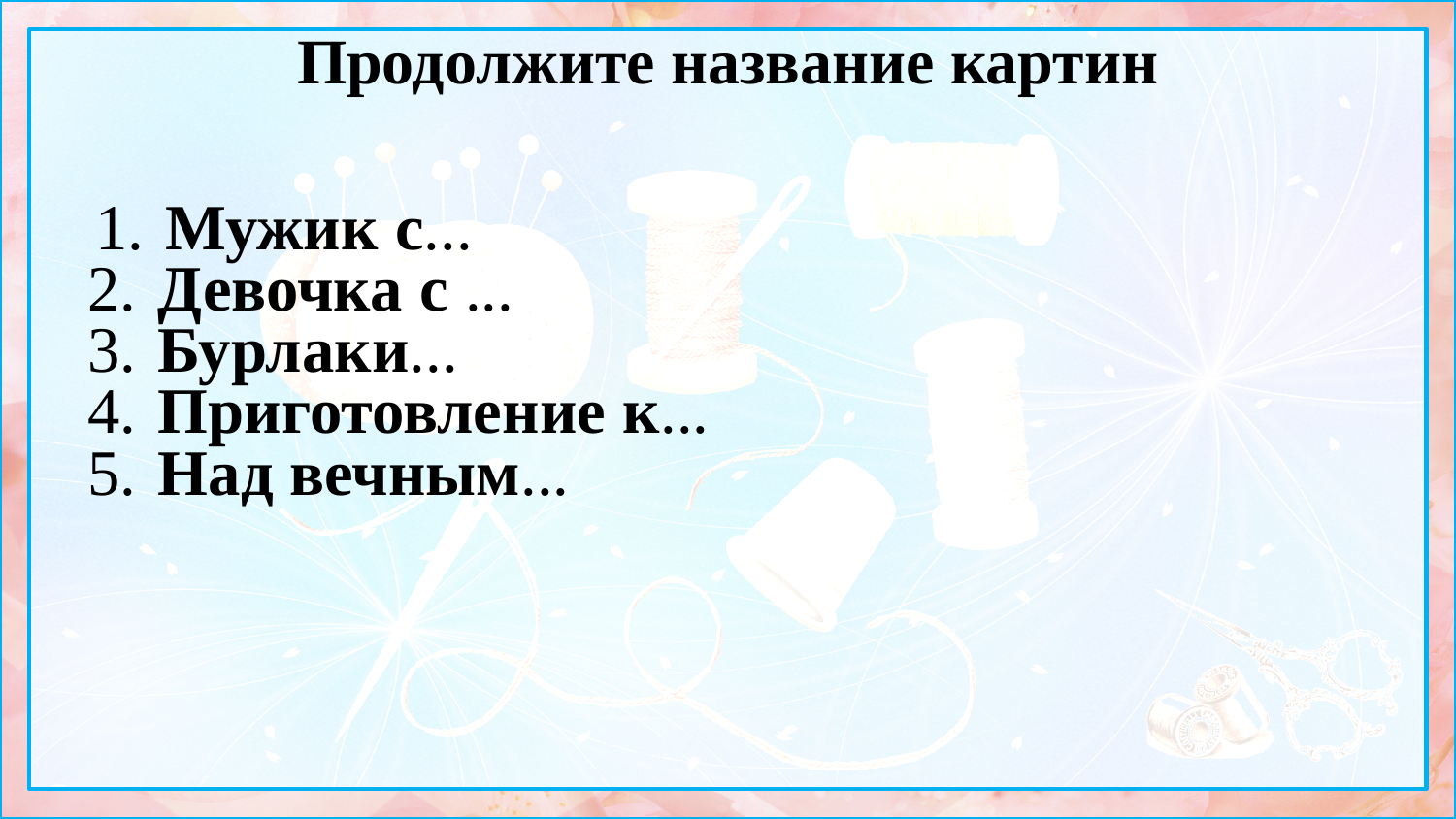

# Продолжите название картин
1. Мужик с...
2. Девочка с ...
3. Бурлаки...
4. Приготовление к...
5. Над вечным...